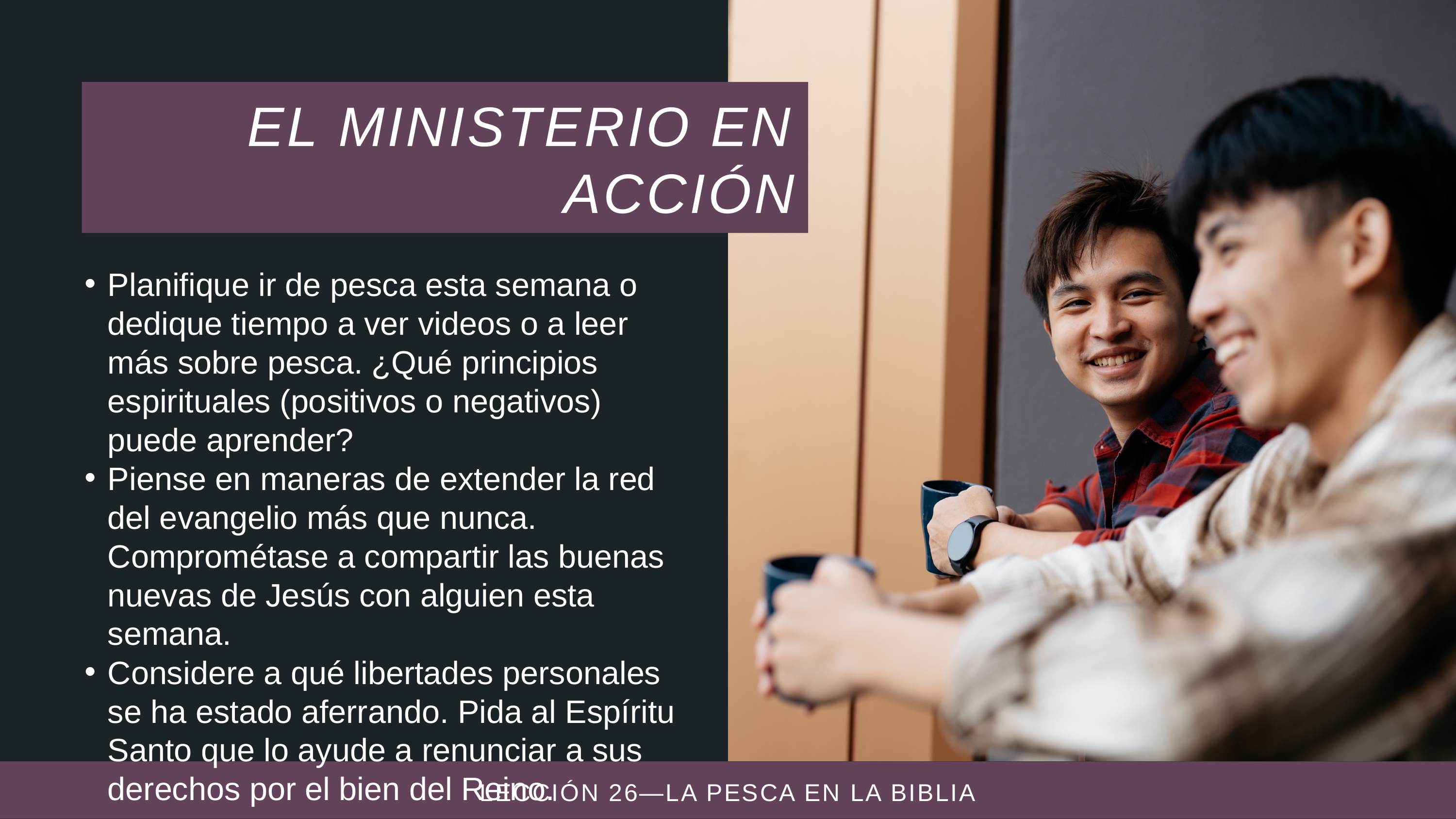

Planifique ir de pesca esta semana o dedique tiempo a ver videos o a leer más sobre pesca. ¿Qué principios espirituales (positivos o negativos) puede aprender?
Piense en maneras de extender la red del evangelio más que nunca. Comprométase a compartir las buenas nuevas de Jesús con alguien esta semana.
Considere a qué libertades personales se ha estado aferrando. Pida al Espíritu Santo que lo ayude a renunciar a sus derechos por el bien del Reino.